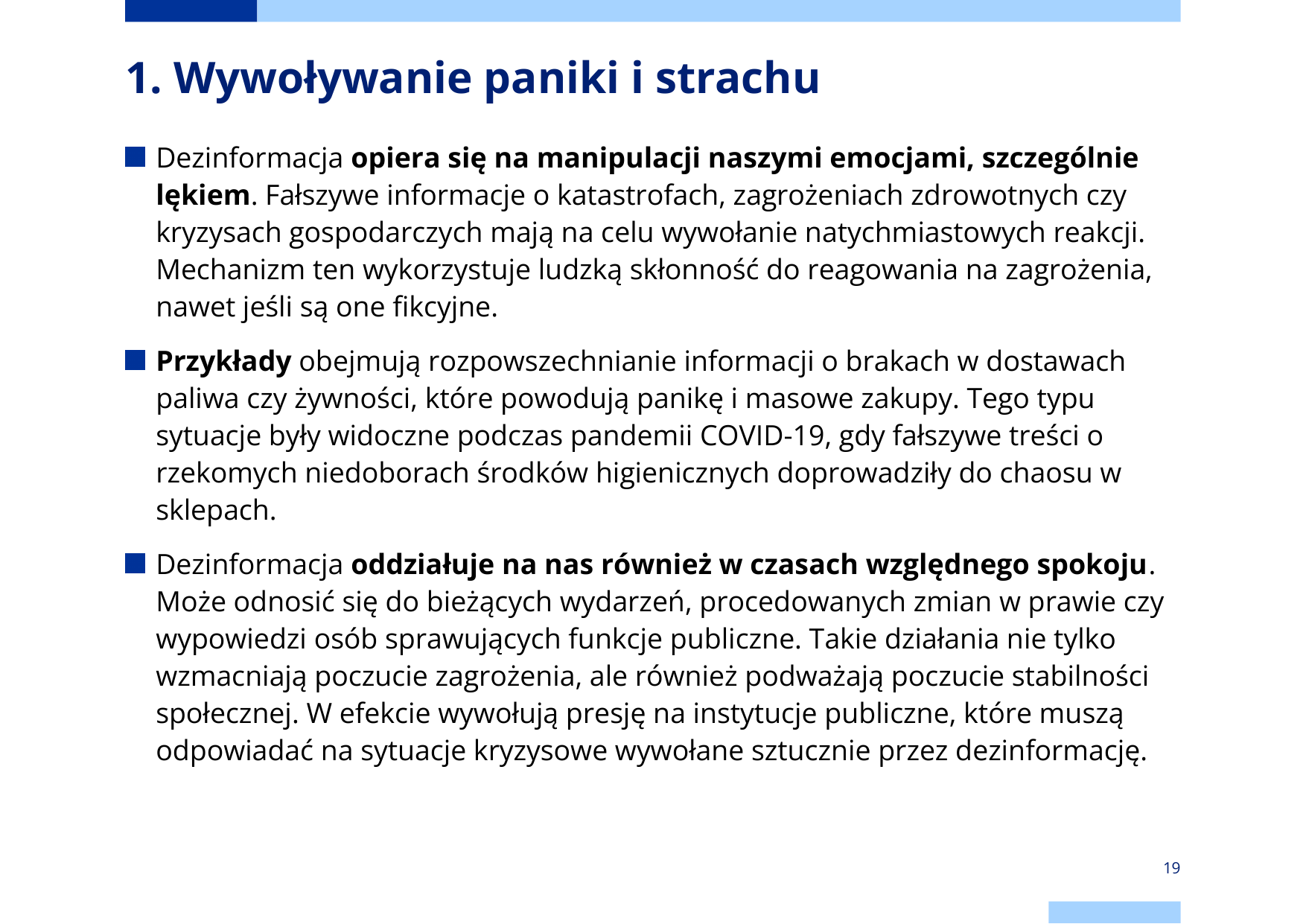

# 1. Wywoływanie paniki i strachu
Dezinformacja opiera się na manipulacji naszymi emocjami, szczególnie lękiem. Fałszywe informacje o katastrofach, zagrożeniach zdrowotnych czy kryzysach gospodarczych mają na celu wywołanie natychmiastowych reakcji. Mechanizm ten wykorzystuje ludzką skłonność do reagowania na zagrożenia, nawet jeśli są one fikcyjne.
Przykłady obejmują rozpowszechnianie informacji o brakach w dostawach paliwa czy żywności, które powodują panikę i masowe zakupy. Tego typu sytuacje były widoczne podczas pandemii COVID-19, gdy fałszywe treści o rzekomych niedoborach środków higienicznych doprowadziły do chaosu w sklepach.
Dezinformacja oddziałuje na nas również w czasach względnego spokoju. Może odnosić się do bieżących wydarzeń, procedowanych zmian w prawie czy wypowiedzi osób sprawujących funkcje publiczne. Takie działania nie tylko wzmacniają poczucie zagrożenia, ale również podważają poczucie stabilności społecznej. W efekcie wywołują presję na instytucje publiczne, które muszą odpowiadać na sytuacje kryzysowe wywołane sztucznie przez dezinformację.

19